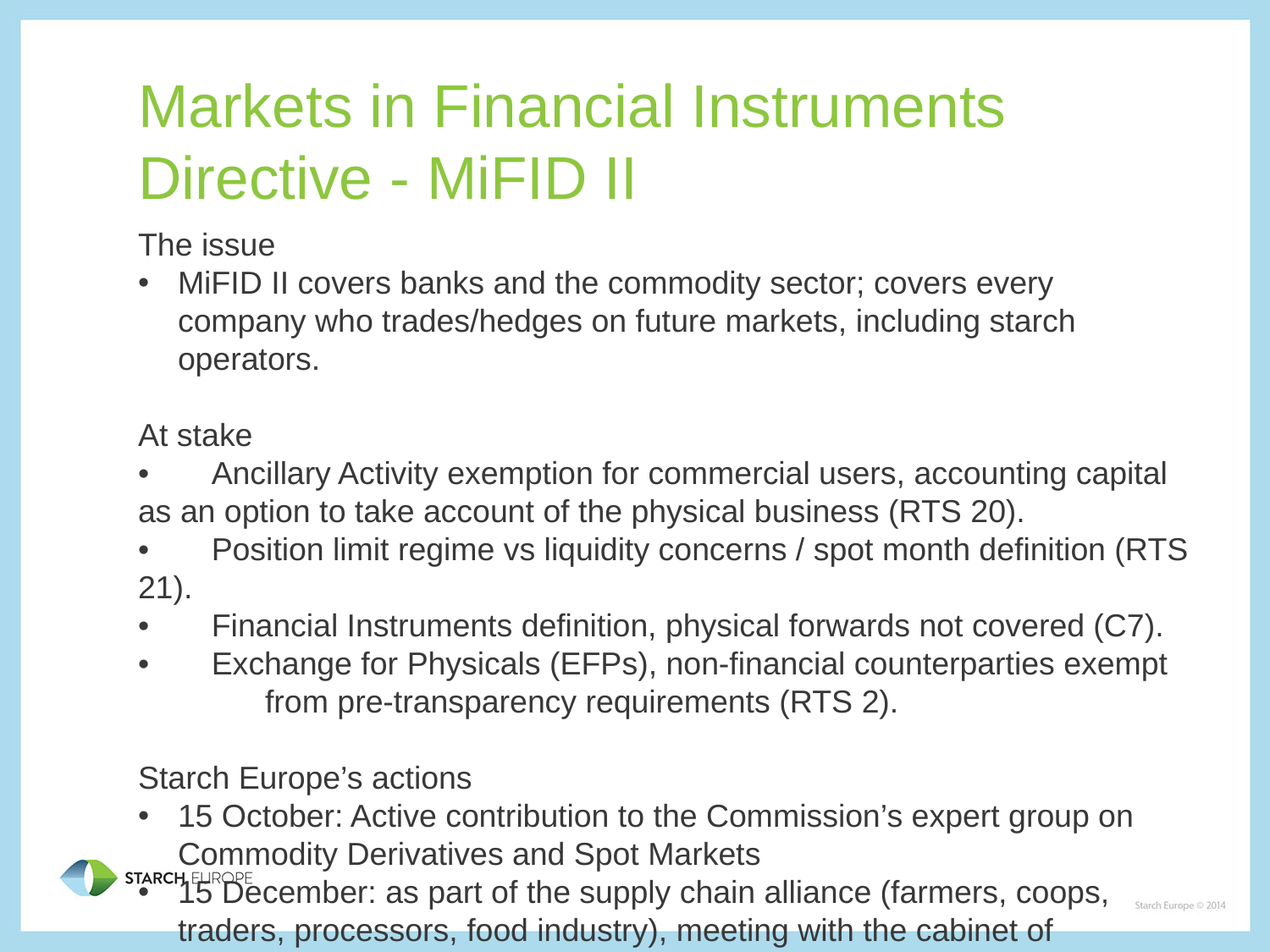

# Markets in Financial Instruments Directive - MiFID II
The issue
MiFID II covers banks and the commodity sector; covers every company who trades/hedges on future markets, including starch operators.

At stake
•       Ancillary Activity exemption for commercial users, accounting capital as an option to take account of the physical business (RTS 20).
•       Position limit regime vs liquidity concerns / spot month definition (RTS 21).
•       Financial Instruments definition, physical forwards not covered (C7).
•       Exchange for Physicals (EFPs), non-financial counterparties exempt 	from pre-transparency requirements (RTS 2).

Starch Europe’s actions
15 October: Active contribution to the Commission’s expert group on Commodity Derivatives and Spot Markets
15 December: as part of the supply chain alliance (farmers, coops, traders, processors, food industry), meeting with the cabinet of Commissioner Hill